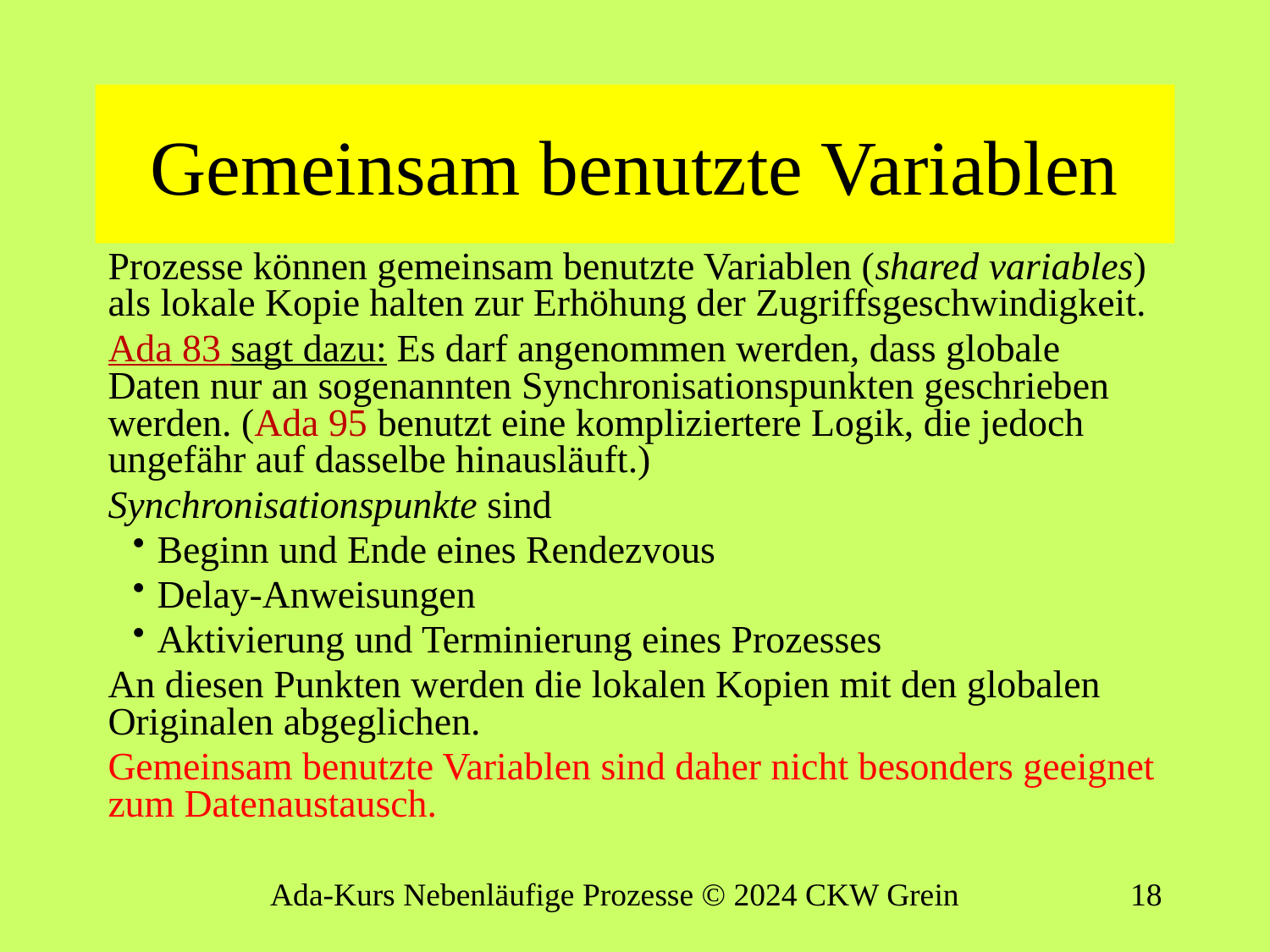

# Gemeinsam benutzte Variablen
Prozesse können gemeinsam benutzte Variablen (shared variables) als lokale Kopie halten zur Erhöhung der Zugriffsgeschwindigkeit.
Ada 83 sagt dazu: Es darf angenommen werden, dass globale Daten nur an sogenannten Synchronisationspunkten geschrieben werden. (Ada 95 benutzt eine kompliziertere Logik, die jedoch ungefähr auf dasselbe hinausläuft.)
Synchronisationspunkte sind
Beginn und Ende eines Rendezvous
Delay-Anweisungen
Aktivierung und Terminierung eines Prozesses
An diesen Punkten werden die lokalen Kopien mit den globalen Originalen abgeglichen.
Gemeinsam benutzte Variablen sind daher nicht besonders geeignet zum Datenaustausch.
Ada-Kurs Nebenläufige Prozesse © 2024 CKW Grein
18